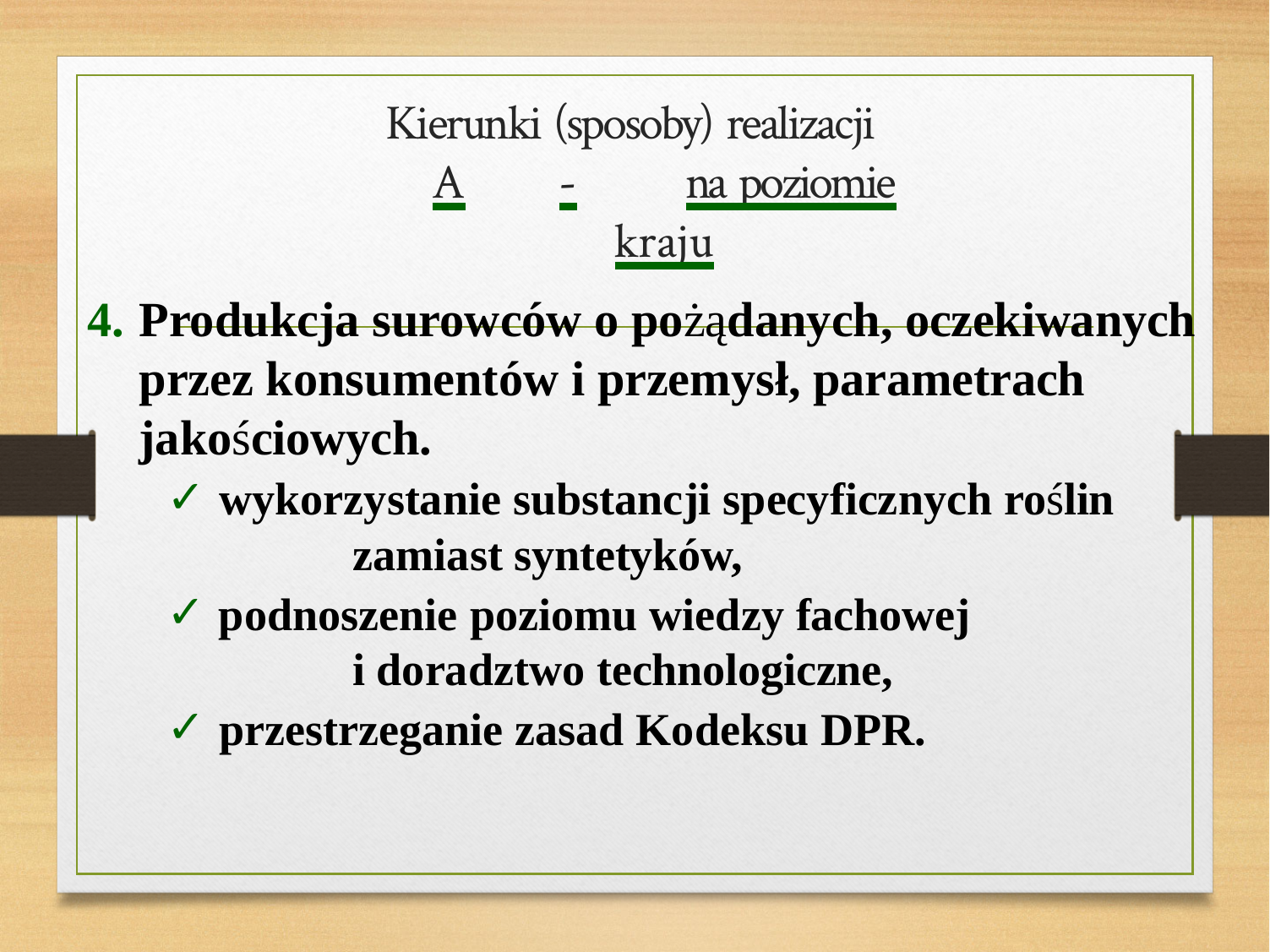

# Kierunki (sposoby) realizacji A	-	na poziomie kraju
Produkcja surowców o pożądanych, oczekiwanych przez konsumentów i przemysł, parametrach jakościowych.
wykorzystanie substancji specyficznych roślin 	zamiast syntetyków,
podnoszenie poziomu wiedzy fachowej 	i doradztwo technologiczne,
przestrzeganie zasad Kodeksu DPR.